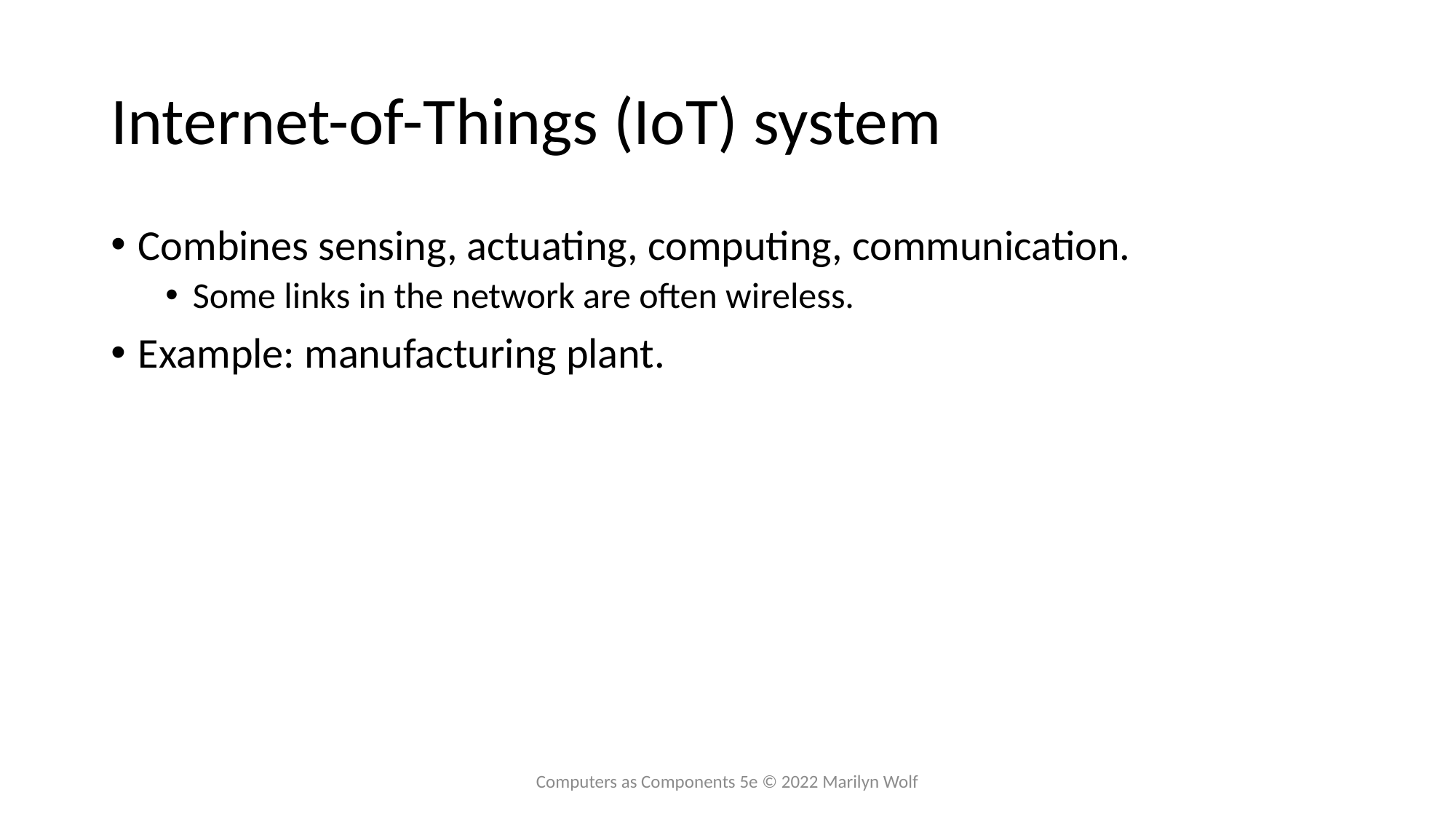

# Internet-of-Things (IoT) system
Combines sensing, actuating, computing, communication.
Some links in the network are often wireless.
Example: manufacturing plant.
Computers as Components 5e © 2022 Marilyn Wolf